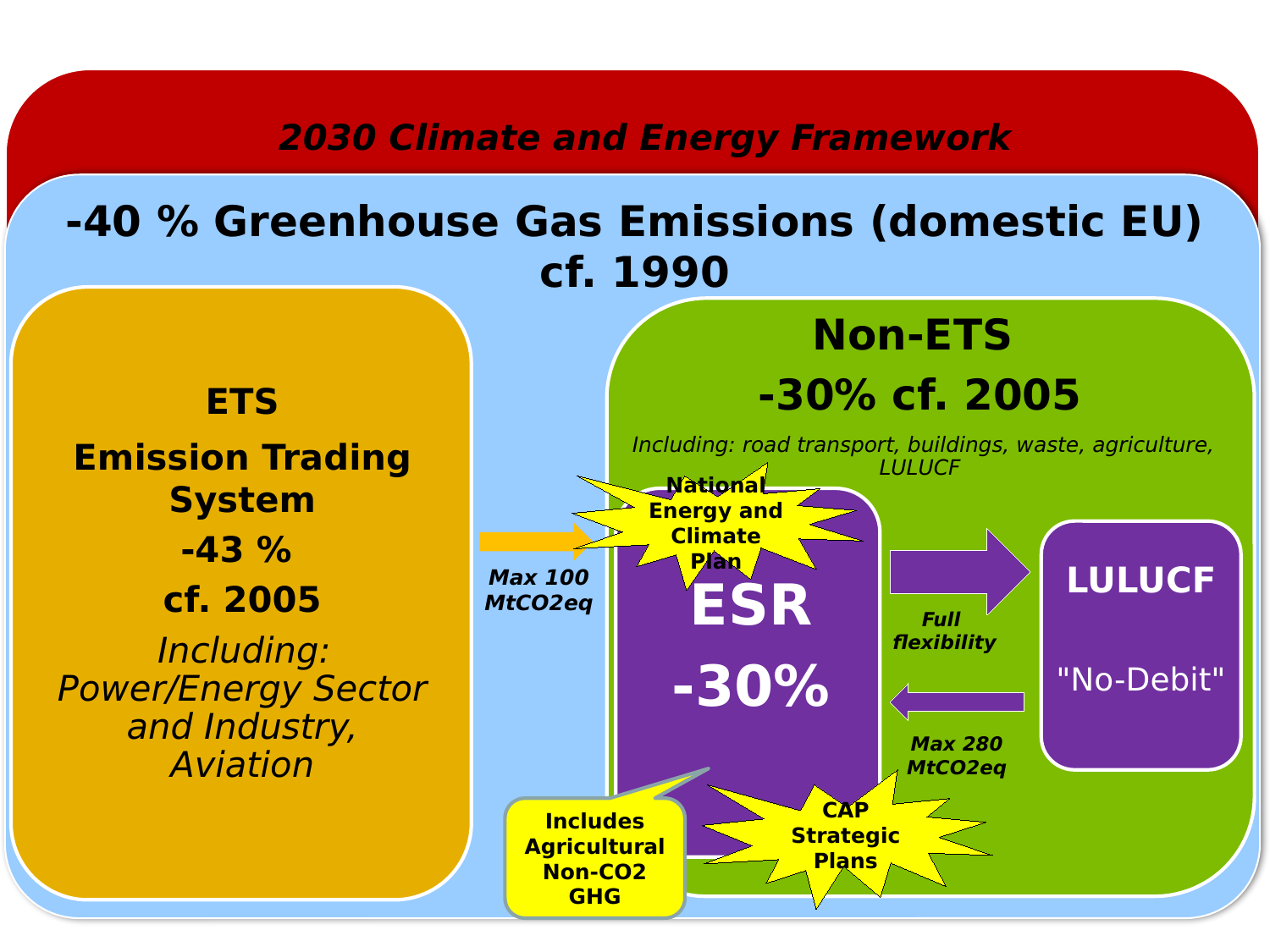

2030 Climate and Energy Framework

-40 % Greenhouse Gas Emissions (domestic EU)
cf. 1990

ETS
Emission Trading System
-43 %
cf. 2005
 Including: Power/Energy Sector and Industry, Aviation

Non-ETS
-30% cf. 2005
 Including: road transport, buildings, waste, agriculture, LULUCF

National Energy and Climate Plan

ESR
-30%

LULUCF

"No-Debit"

Full
flexibility

Max 280 MtCO2eq

Max 100 MtCO2eq
CAP Strategic Plans
Includes Agricultural Non-CO2 GHG